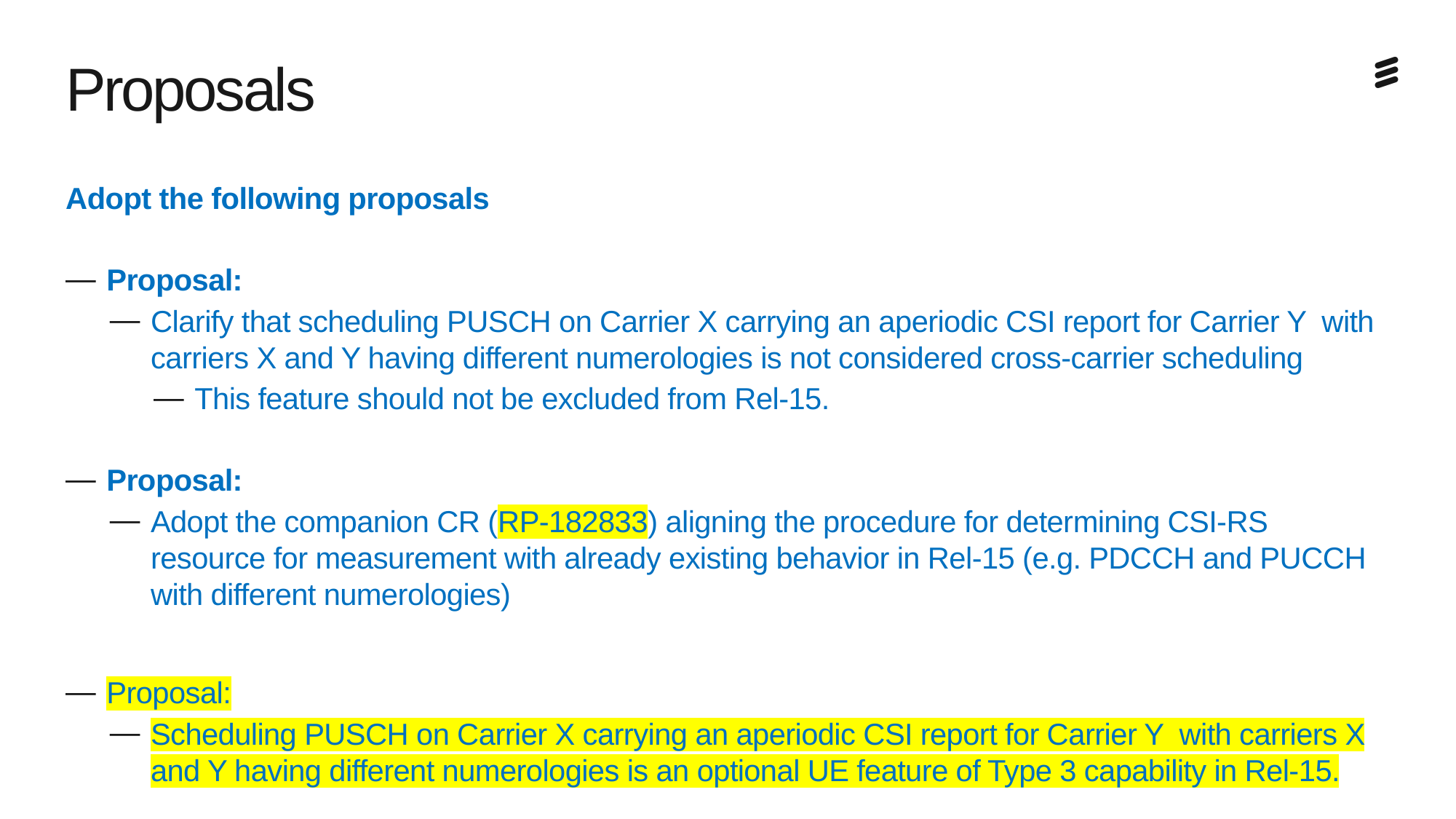

# Proposals
Adopt the following proposals

Proposal:
Clarify that scheduling PUSCH on Carrier X carrying an aperiodic CSI report for Carrier Y  with carriers X and Y having different numerologies is not considered cross-carrier scheduling
This feature should not be excluded from Rel-15.

Proposal:
Adopt the companion CR (RP-182833) aligning the procedure for determining CSI-RS resource for measurement with already existing behavior in Rel-15 (e.g. PDCCH and PUCCH with different numerologies)

Proposal:
Scheduling PUSCH on Carrier X carrying an aperiodic CSI report for Carrier Y  with carriers X and Y having different numerologies is an optional UE feature of Type 3 capability in Rel-15.